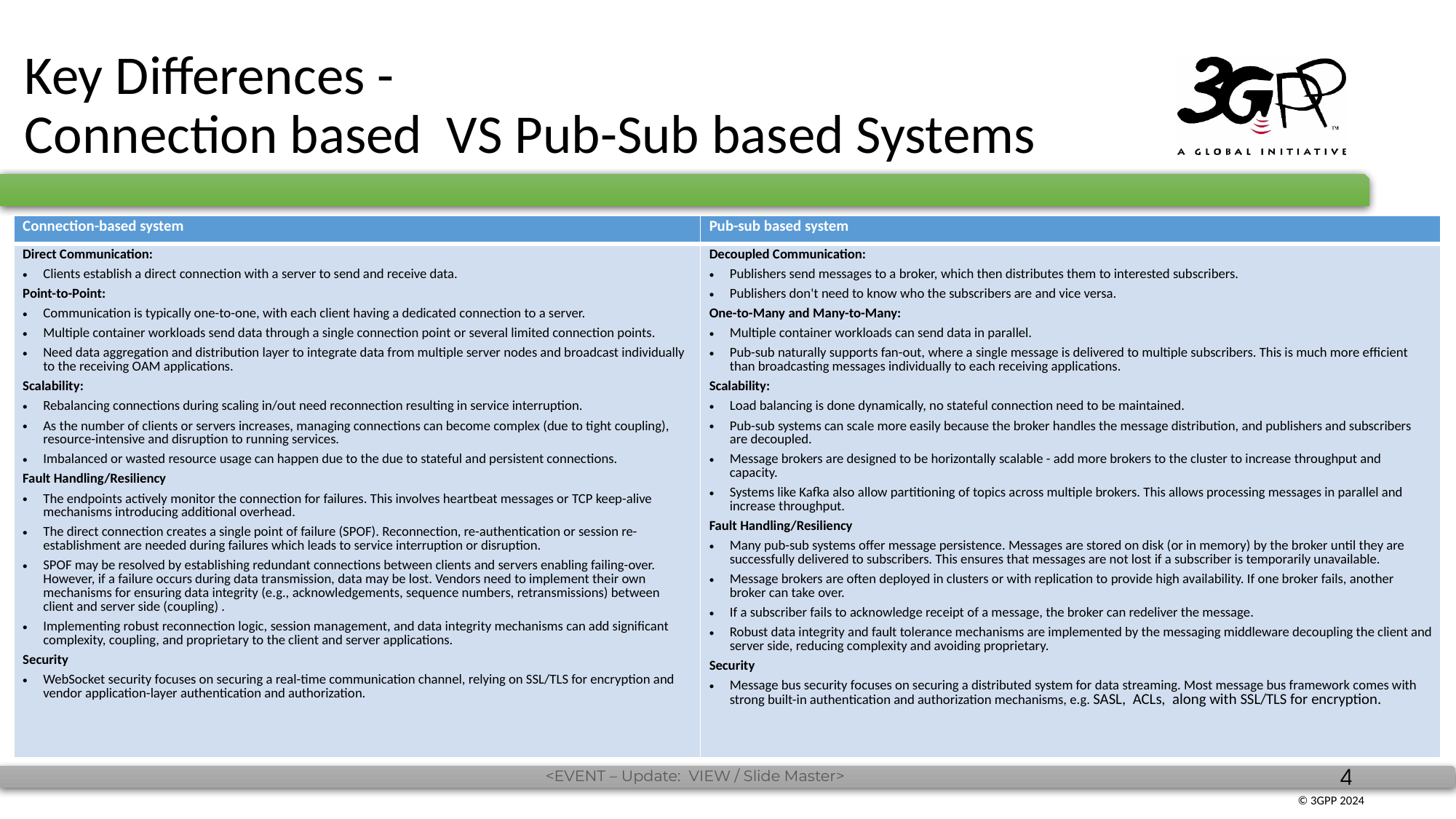

# Key Differences - Connection based  VS Pub-Sub based Systems
| Connection-based system | Pub-sub based system |
| --- | --- |
| Direct Communication: Clients establish a direct connection with a server to send and receive data. Point-to-Point: Communication is typically one-to-one, with each client having a dedicated connection to a server. Multiple container workloads send data through a single connection point or several limited connection points. Need data aggregation and distribution layer to integrate data from multiple server nodes and broadcast individually to the receiving OAM applications. Scalability: Rebalancing connections during scaling in/out need reconnection resulting in service interruption. As the number of clients or servers increases, managing connections can become complex (due to tight coupling), resource-intensive and disruption to running services. Imbalanced or wasted resource usage can happen due to the due to stateful and persistent connections. Fault Handling/Resiliency The endpoints actively monitor the connection for failures. This involves heartbeat messages or TCP keep-alive mechanisms introducing additional overhead. The direct connection creates a single point of failure (SPOF). Reconnection, re-authentication or session re-establishment are needed during failures which leads to service interruption or disruption. SPOF may be resolved by establishing redundant connections between clients and servers enabling failing-over. However, if a failure occurs during data transmission, data may be lost. Vendors need to implement their own mechanisms for ensuring data integrity (e.g., acknowledgements, sequence numbers, retransmissions) between client and server side (coupling) . Implementing robust reconnection logic, session management, and data integrity mechanisms can add significant complexity, coupling, and proprietary to the client and server applications. Security WebSocket security focuses on securing a real-time communication channel, relying on SSL/TLS for encryption and vendor application-layer authentication and authorization. | Decoupled Communication: Publishers send messages to a broker, which then distributes them to interested subscribers. Publishers don't need to know who the subscribers are and vice versa. One-to-Many and Many-to-Many: Multiple container workloads can send data in parallel. Pub-sub naturally supports fan-out, where a single message is delivered to multiple subscribers. This is much more efficient than broadcasting messages individually to each receiving applications. Scalability: Load balancing is done dynamically, no stateful connection need to be maintained. Pub-sub systems can scale more easily because the broker handles the message distribution, and publishers and subscribers are decoupled. Message brokers are designed to be horizontally scalable - add more brokers to the cluster to increase throughput and capacity. Systems like Kafka also allow partitioning of topics across multiple brokers. This allows processing messages in parallel and increase throughput. Fault Handling/Resiliency Many pub-sub systems offer message persistence. Messages are stored on disk (or in memory) by the broker until they are successfully delivered to subscribers. This ensures that messages are not lost if a subscriber is temporarily unavailable. Message brokers are often deployed in clusters or with replication to provide high availability. If one broker fails, another broker can take over. If a subscriber fails to acknowledge receipt of a message, the broker can redeliver the message. Robust data integrity and fault tolerance mechanisms are implemented by the messaging middleware decoupling the client and server side, reducing complexity and avoiding proprietary. Security Message bus security focuses on securing a distributed system for data streaming. Most message bus framework comes with strong built-in authentication and authorization mechanisms, e.g. SASL, ACLs, along with SSL/TLS for encryption. |